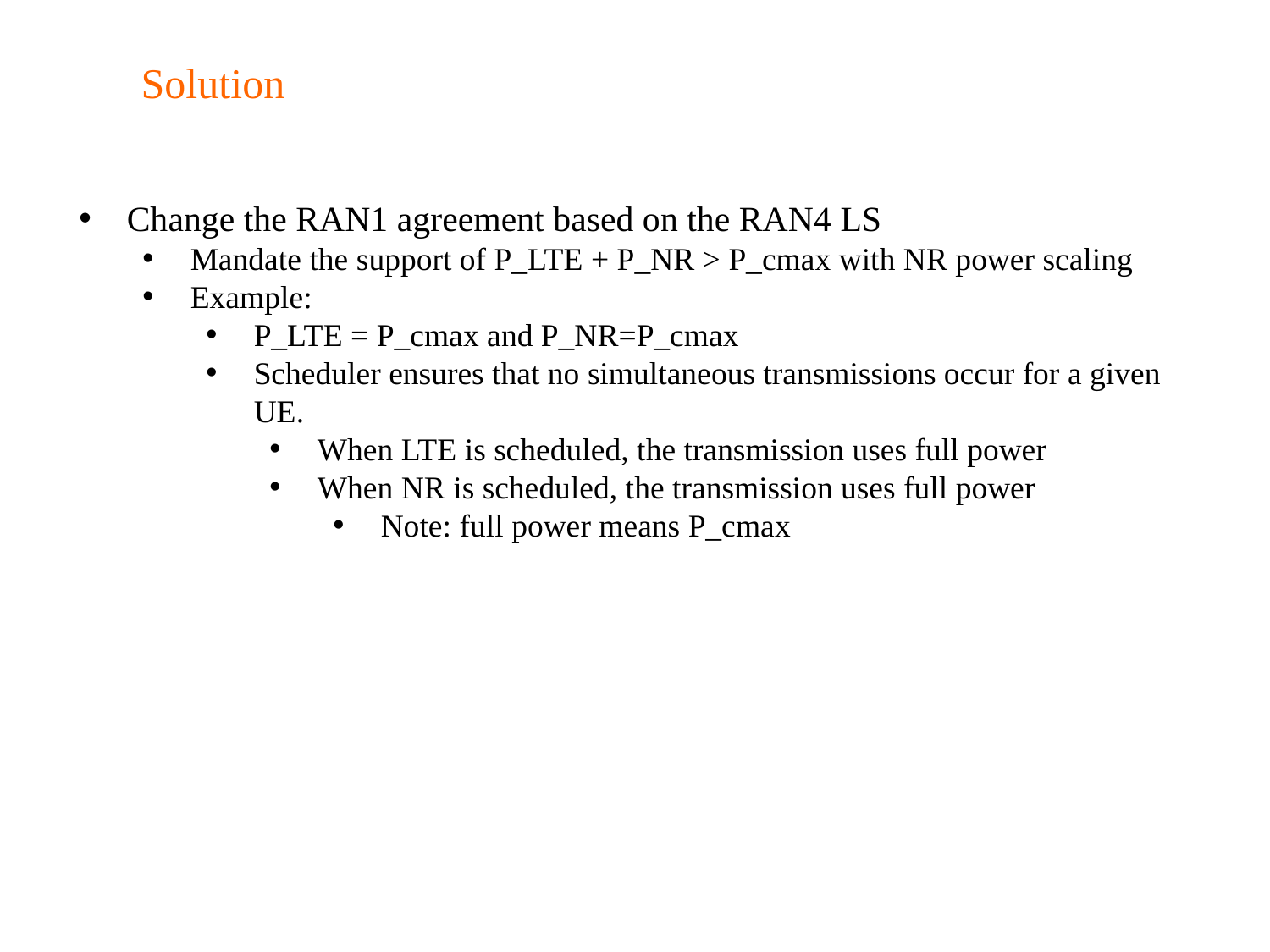

# Solution
Change the RAN1 agreement based on the RAN4 LS
Mandate the support of P_LTE + P_NR > P_cmax with NR power scaling
Example:
P_LTE = P_cmax and P_NR=P_cmax
Scheduler ensures that no simultaneous transmissions occur for a given UE.
When LTE is scheduled, the transmission uses full power
When NR is scheduled, the transmission uses full power
Note: full power means P_cmax